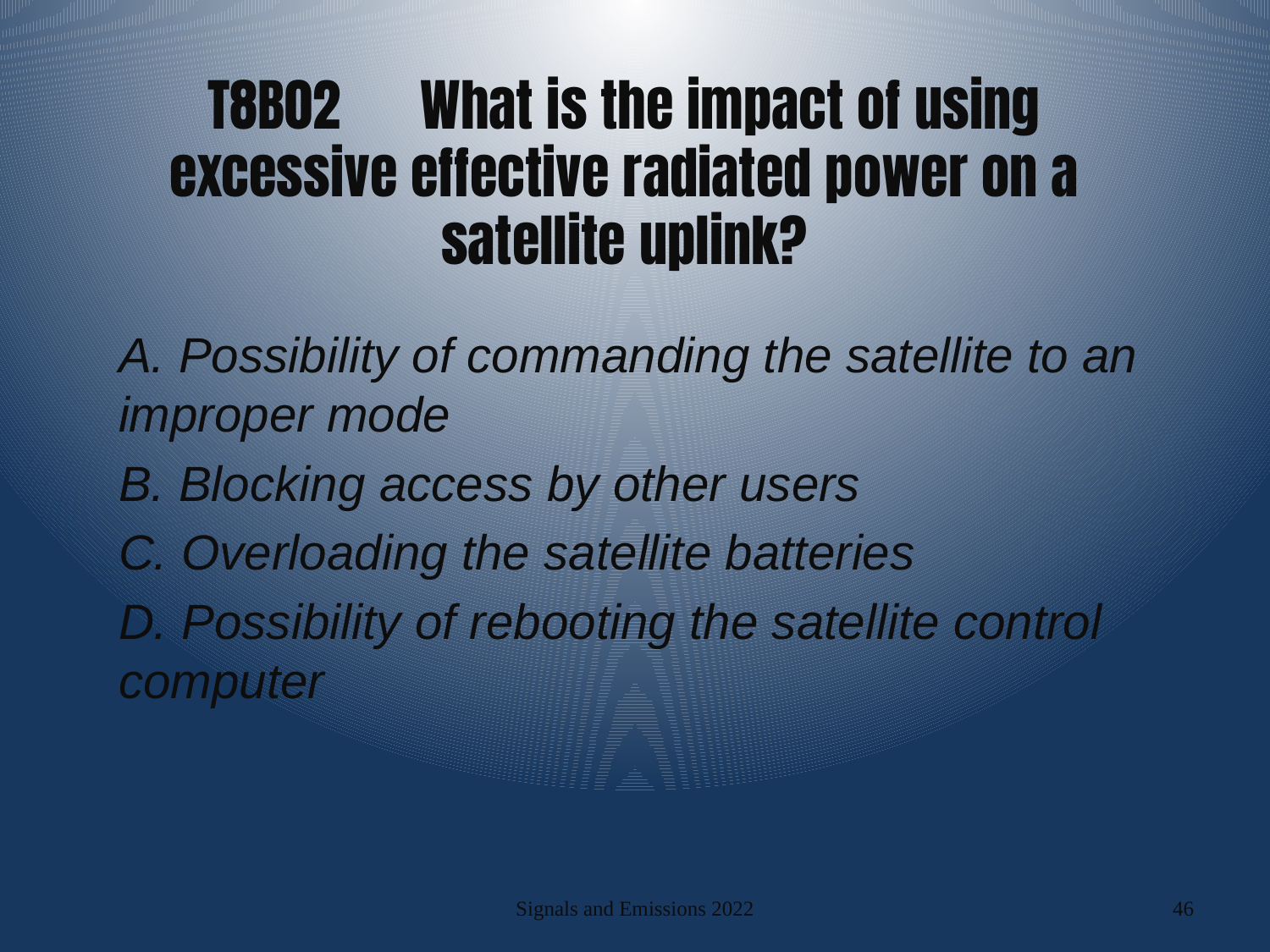

# T8B02      What is the impact of using excessive effective radiated power on a satellite uplink?
A. Possibility of commanding the satellite to an improper mode
B. Blocking access by other users
C. Overloading the satellite batteries
D. Possibility of rebooting the satellite control computer
Signals and Emissions 2022
46